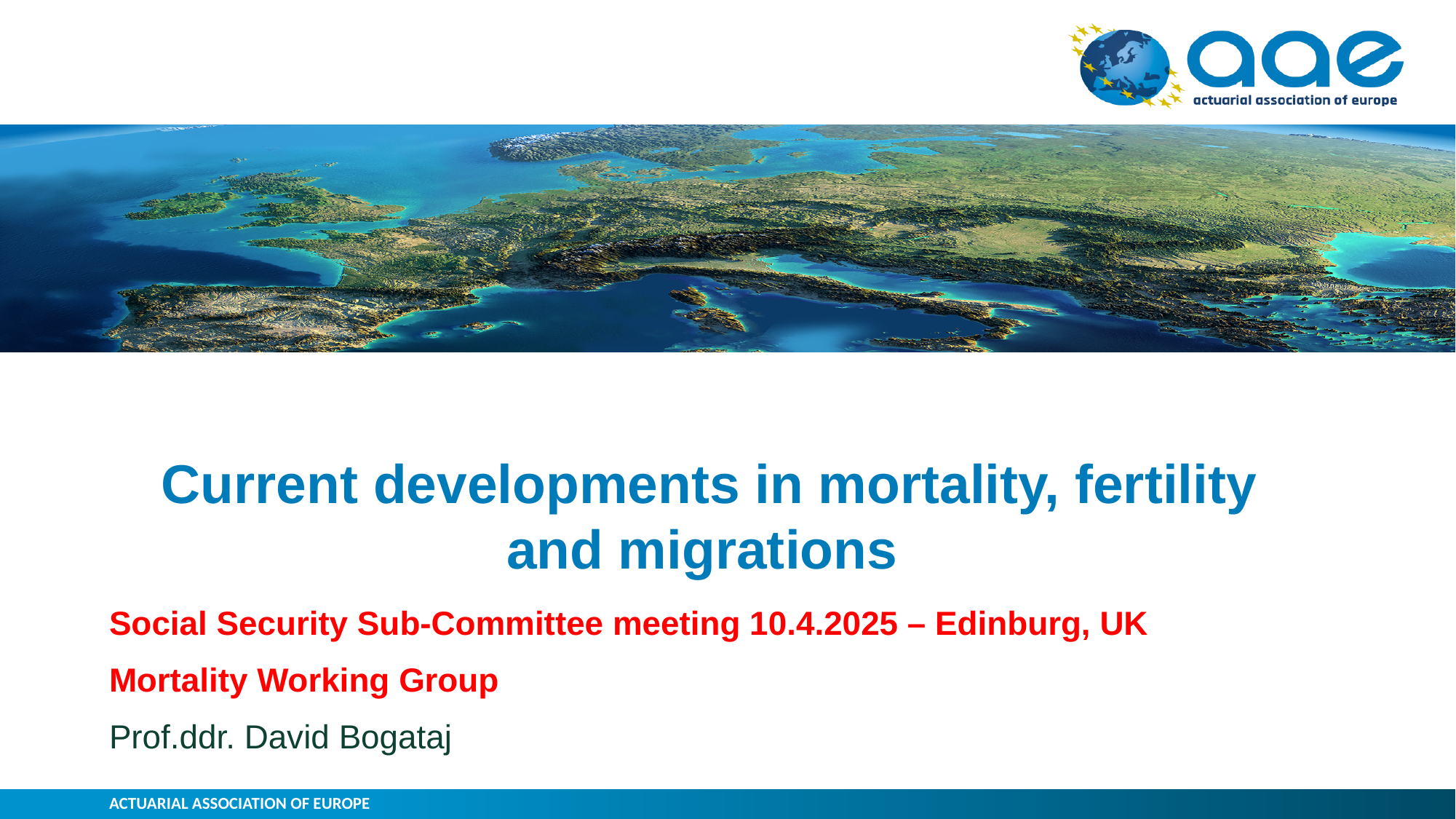

# Current developments in mortality, fertility and migrations
Social Security Sub-Committee meeting 10.4.2025 – Edinburg, UK
Mortality Working Group
Prof.ddr. David Bogataj